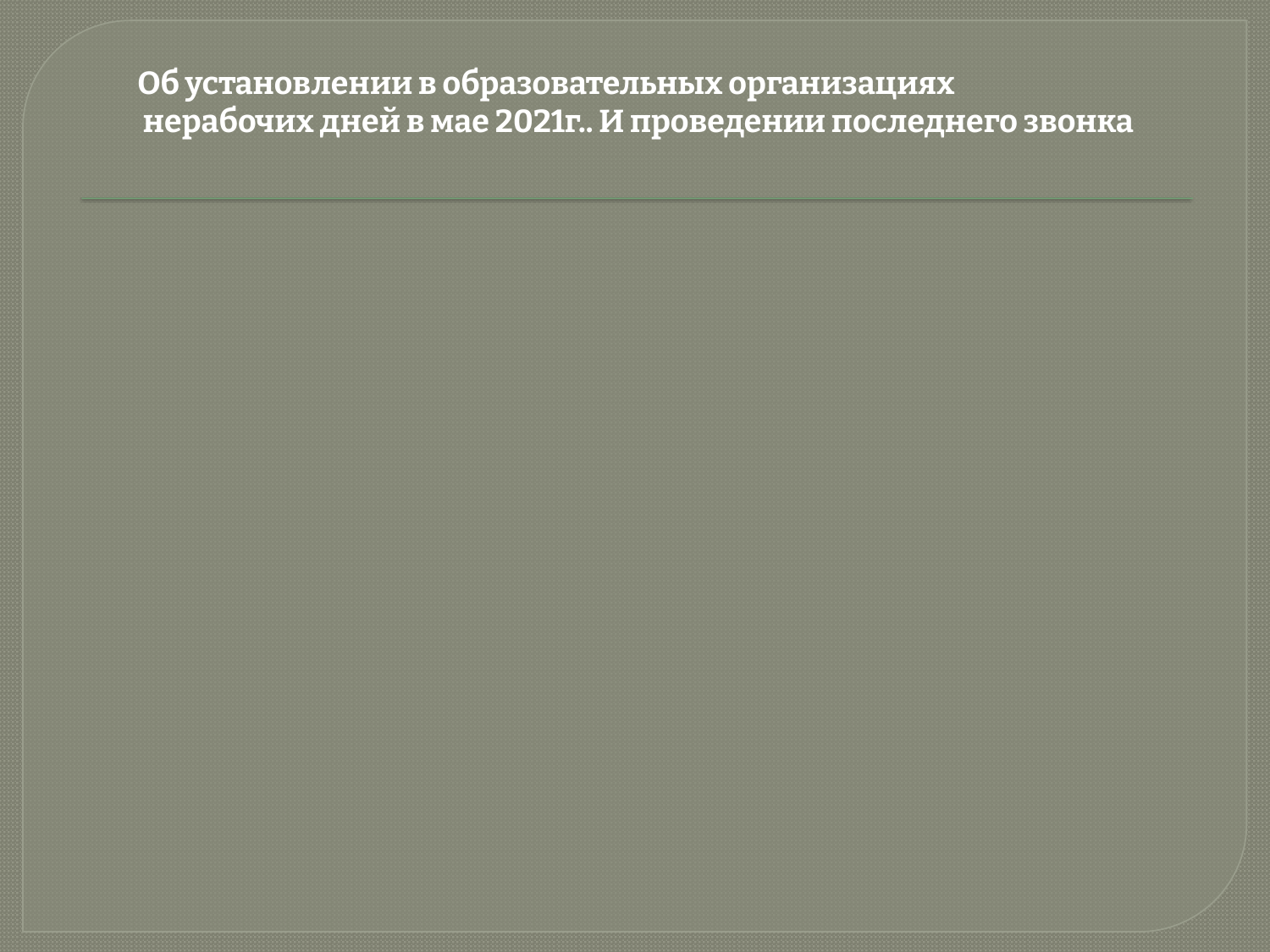

Об установлении в образовательных организациях
 нерабочих дней в мае 2021г.. И проведении последнего звонка